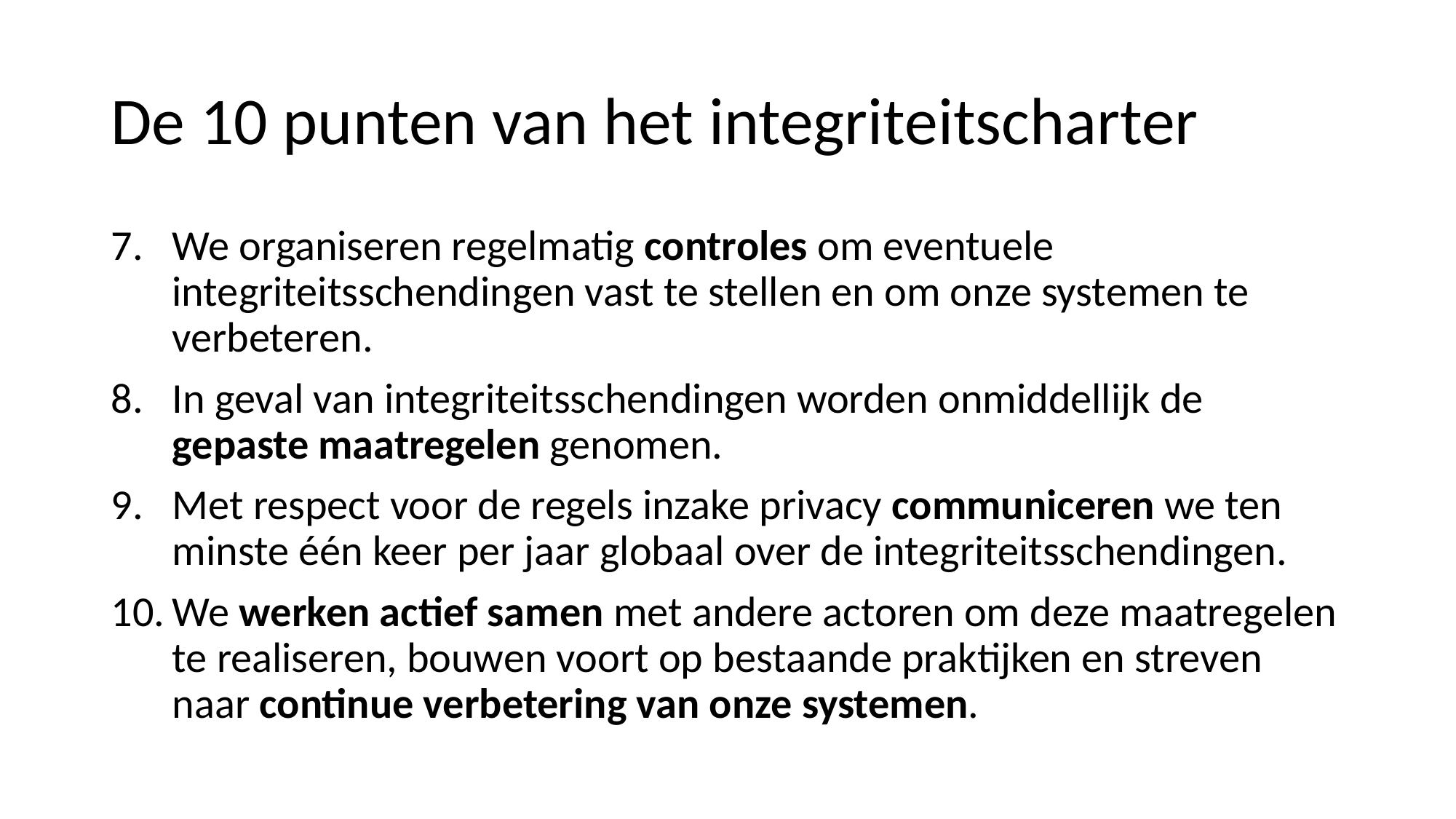

# De 10 punten van het integriteitscharter
We organiseren regelmatig controles om eventuele integriteitsschendingen vast te stellen en om onze systemen te verbeteren.
In geval van integriteitsschendingen worden onmiddellijk de gepaste maatregelen genomen.
Met respect voor de regels inzake privacy communiceren we ten minste één keer per jaar globaal over de integriteitsschendingen.
We werken actief samen met andere actoren om deze maatregelen te realiseren, bouwen voort op bestaande praktijken en streven naar continue verbetering van onze systemen.